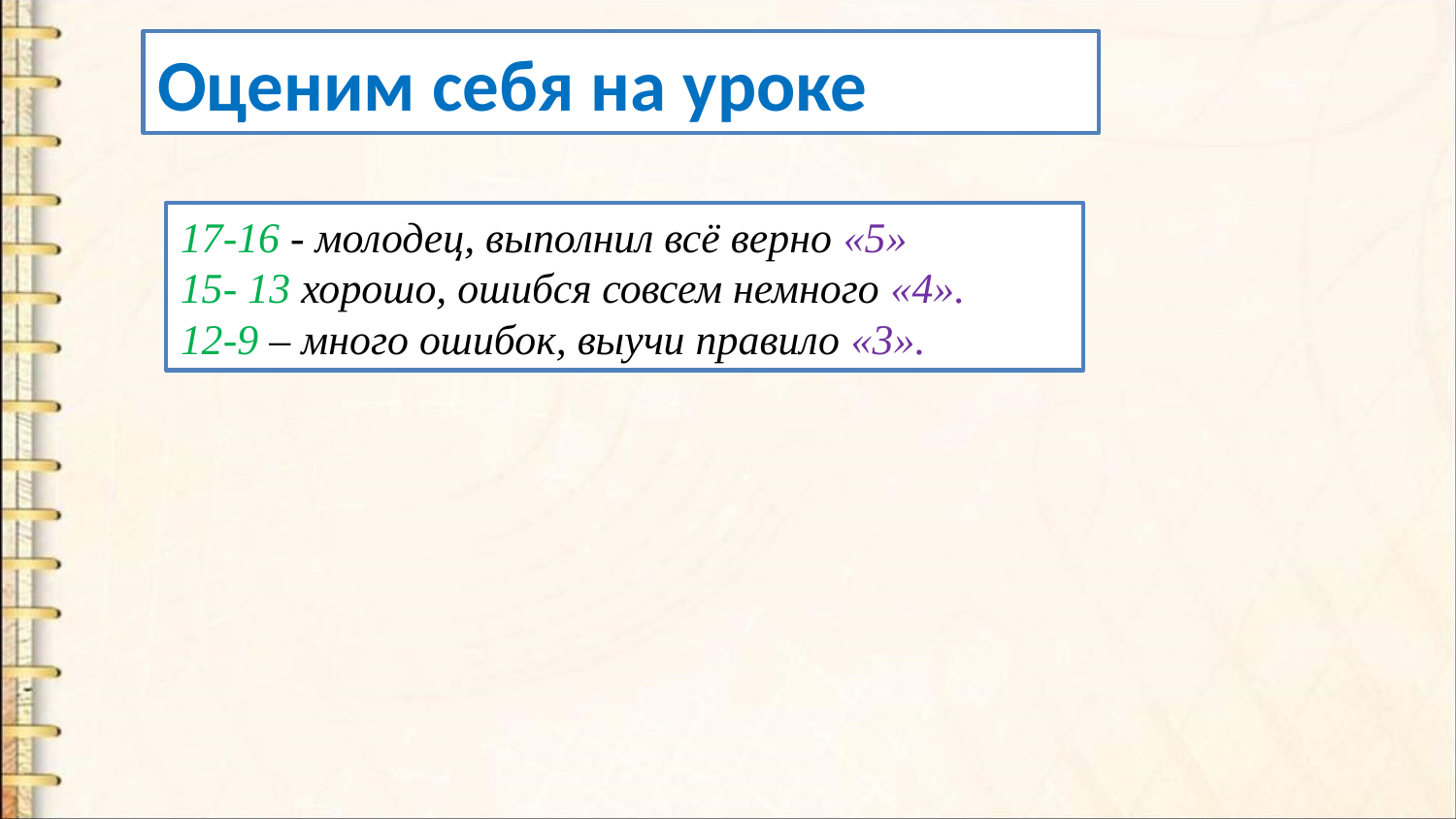

Оценим себя на уроке
17-16 - молодец, выполнил всё верно «5»
15- 13 хорошо, ошибся совсем немного «4».
12-9 – много ошибок, выучи правило «3».